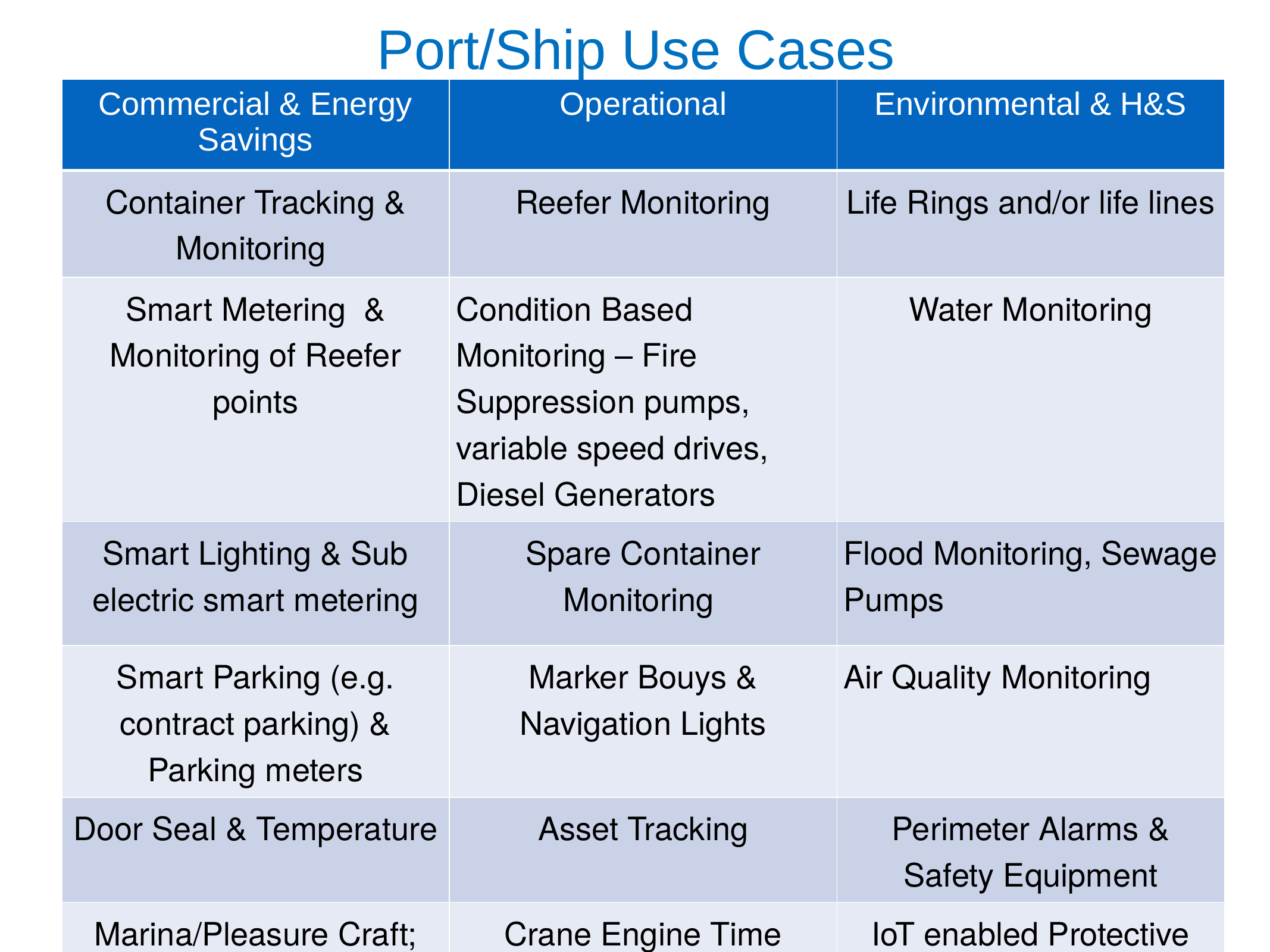

Port/Ship Use Cases
| Commercial & Energy Savings | Operational | Environmental & H&S |
| --- | --- | --- |
| Container Tracking & Monitoring | Reefer Monitoring | Life Rings and/or life lines |
| Smart Metering & Monitoring of Reefer points | Condition Based Monitoring – Fire Suppression pumps, variable speed drives, Diesel Generators | Water Monitoring |
| Smart Lighting & Sub electric smart metering | Spare Container Monitoring | Flood Monitoring, Sewage Pumps |
| Smart Parking (e.g. contract parking) & Parking meters | Marker Bouys & Navigation Lights | Air Quality Monitoring |
| Door Seal & Temperature | Asset Tracking | Perimeter Alarms & Safety Equipment |
| Marina/Pleasure Craft; water, electricity & security | Crane Engine Time Monitoring | IoT enabled Protective Hats |